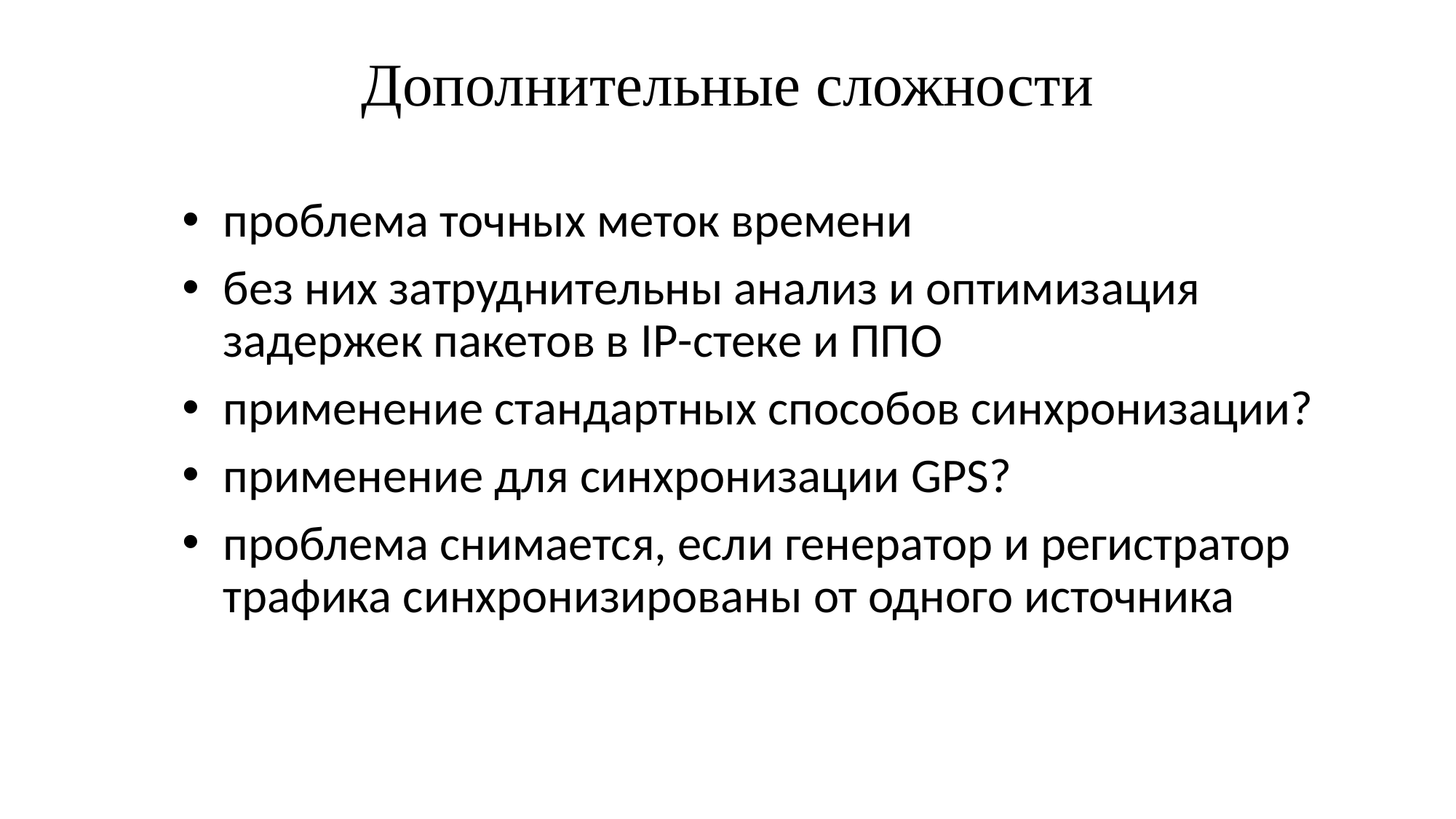

# Дополнительные сложности
проблема точных меток времени
без них затруднительны анализ и оптимизация задержек пакетов в IP-стеке и ППО
применение стандартных способов синхронизации?
применение для синхронизации GPS?
проблема снимается, если генератор и регистратор трафика синхронизированы от одного источника